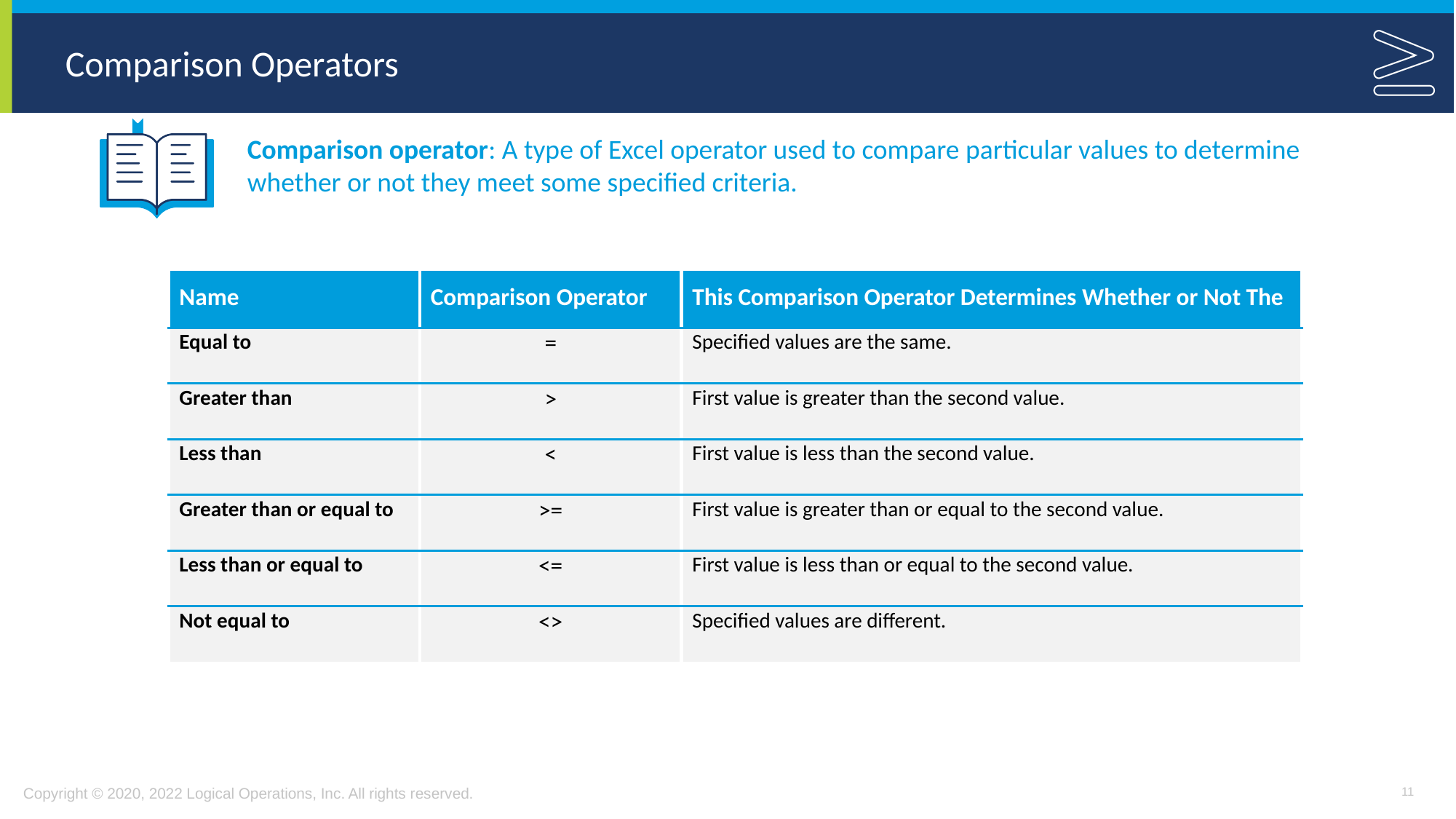

# Comparison Operators
Comparison operator: A type of Excel operator used to compare particular values to determine whether or not they meet some specified criteria.
| Name | Comparison Operator | This Comparison Operator Determines Whether or Not The |
| --- | --- | --- |
| Equal to | = | Specified values are the same. |
| Greater than | > | First value is greater than the second value. |
| Less than | < | First value is less than the second value. |
| Greater than or equal to | >= | First value is greater than or equal to the second value. |
| Less than or equal to | <= | First value is less than or equal to the second value. |
| Not equal to | <> | Specified values are different. |
11